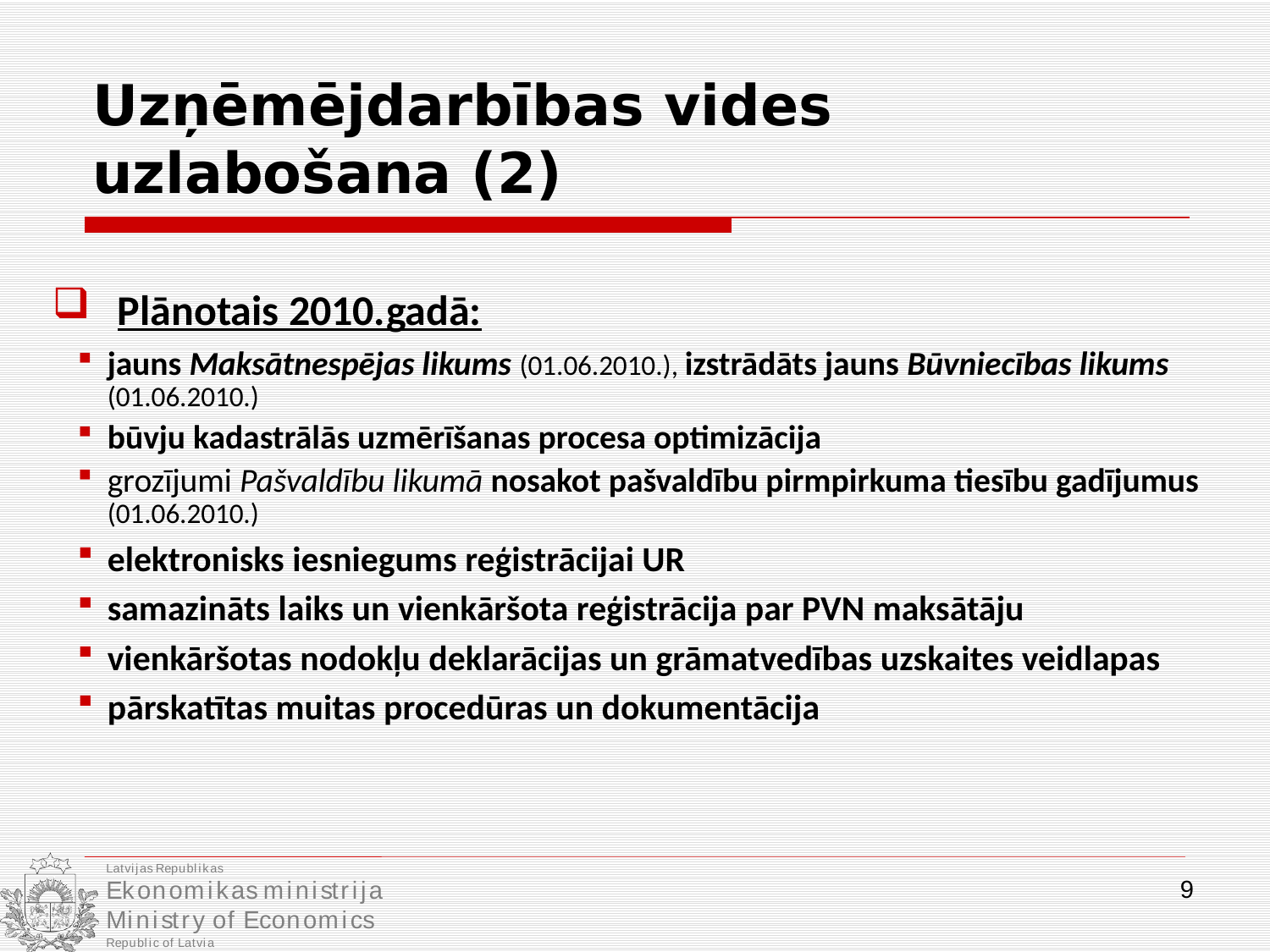

# Uzņēmējdarbības vides uzlabošana (2)

Plānotais 2010.gadā:
jauns Maksātnespējas likums (01.06.2010.), izstrādāts jauns Būvniecības likums (01.06.2010.)
būvju kadastrālās uzmērīšanas procesa optimizācija
grozījumi Pašvaldību likumā nosakot pašvaldību pirmpirkuma tiesību gadījumus (01.06.2010.)
elektronisks iesniegums reģistrācijai UR
samazināts laiks un vienkāršota reģistrācija par PVN maksātāju
vienkāršotas nodokļu deklarācijas un grāmatvedības uzskaites veidlapas
pārskatītas muitas procedūras un dokumentācija

9